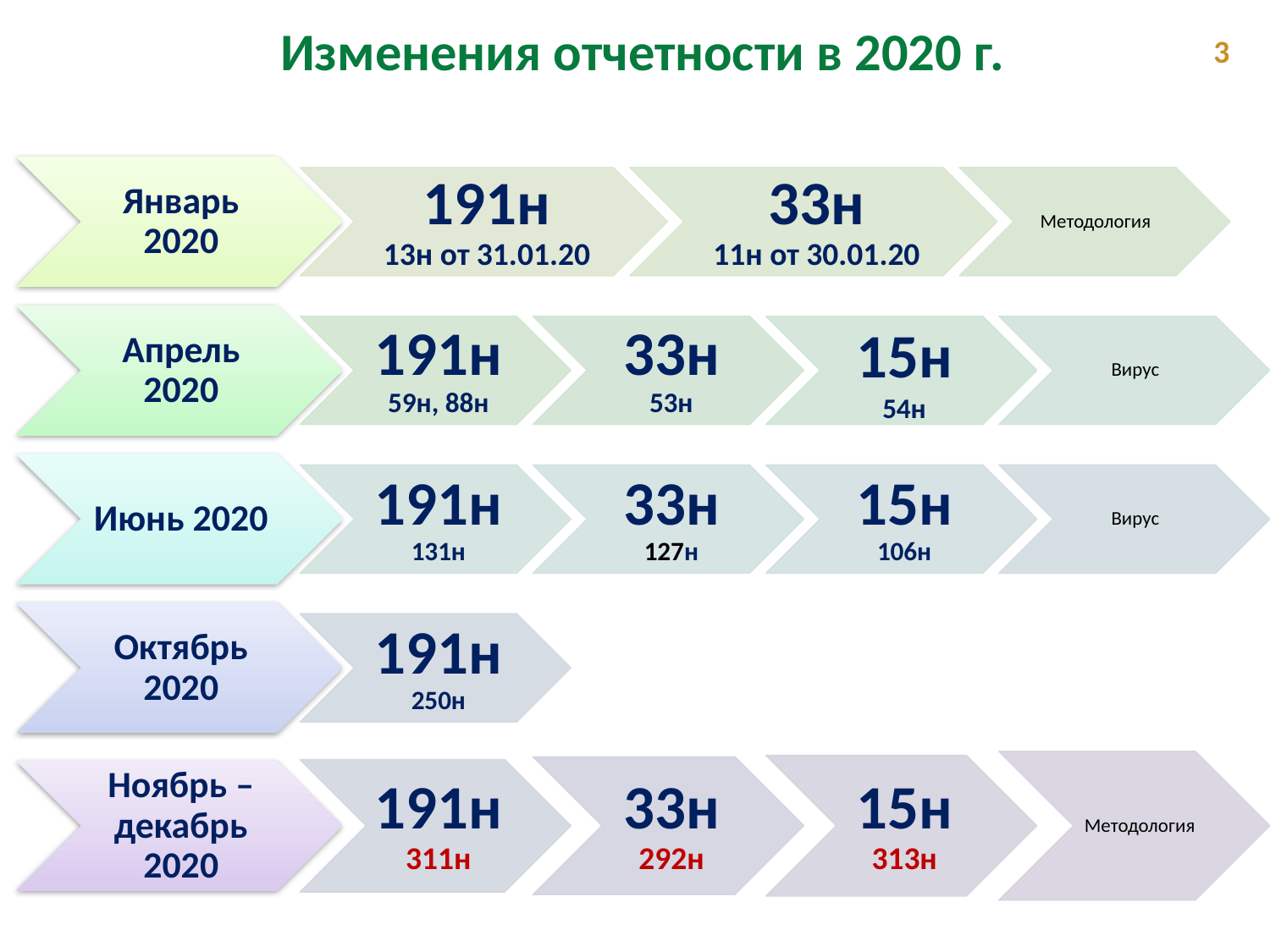

Изменения отчетности в 2020 г.
 3
Январь 2020
191н
13н от 31.01.20
33н
11н от 30.01.20
Методология
Апрель 2020
191н
59н, 88н
33н
53н
15н
54н
Вирус
Июнь 2020
191н
131н
33н
127н
15н
106н
Вирус
Октябрь 2020
191н
250н
Ноябрь – декабрь 2020
191н
311н
33н
292н
15н
313н
Методология